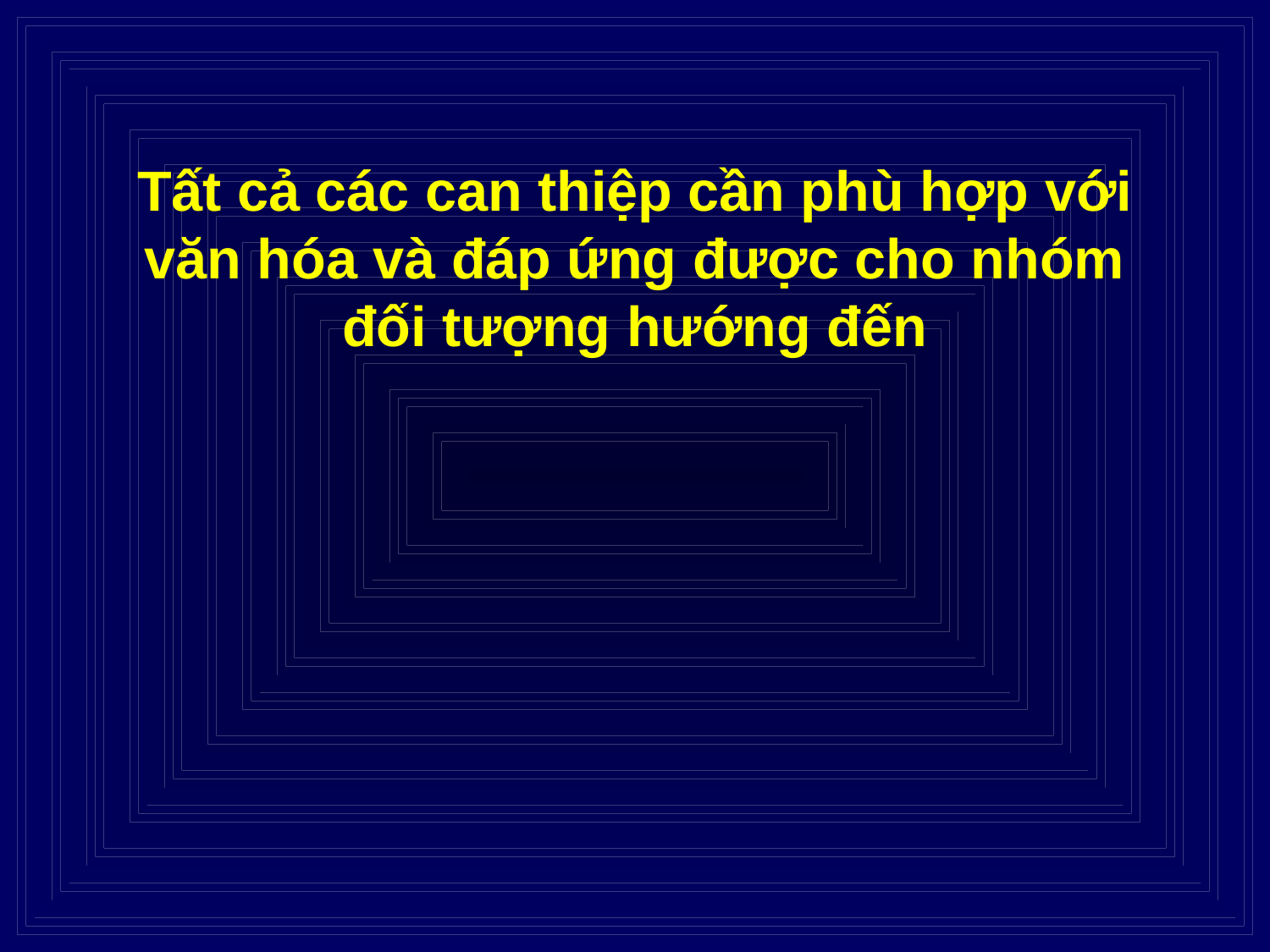

Tất cả các can thiệp cần phù hợp với văn hóa và đáp ứng được cho nhóm đối tượng hướng đến